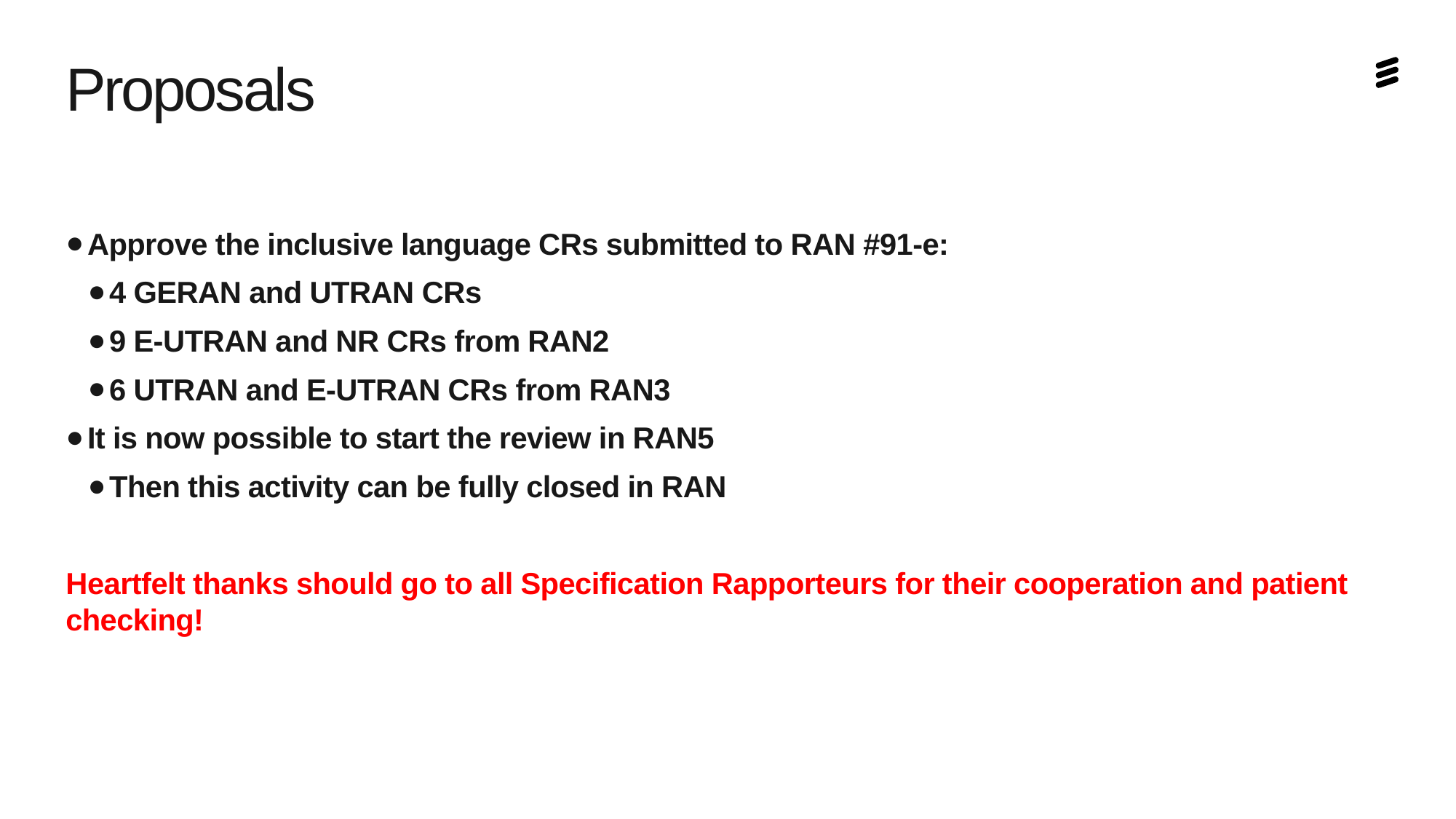

# Proposals
Approve the inclusive language CRs submitted to RAN #91-e:
4 GERAN and UTRAN CRs
9 E-UTRAN and NR CRs from RAN2
6 UTRAN and E-UTRAN CRs from RAN3
It is now possible to start the review in RAN5
Then this activity can be fully closed in RAN

Heartfelt thanks should go to all Specification Rapporteurs for their cooperation and patient checking!